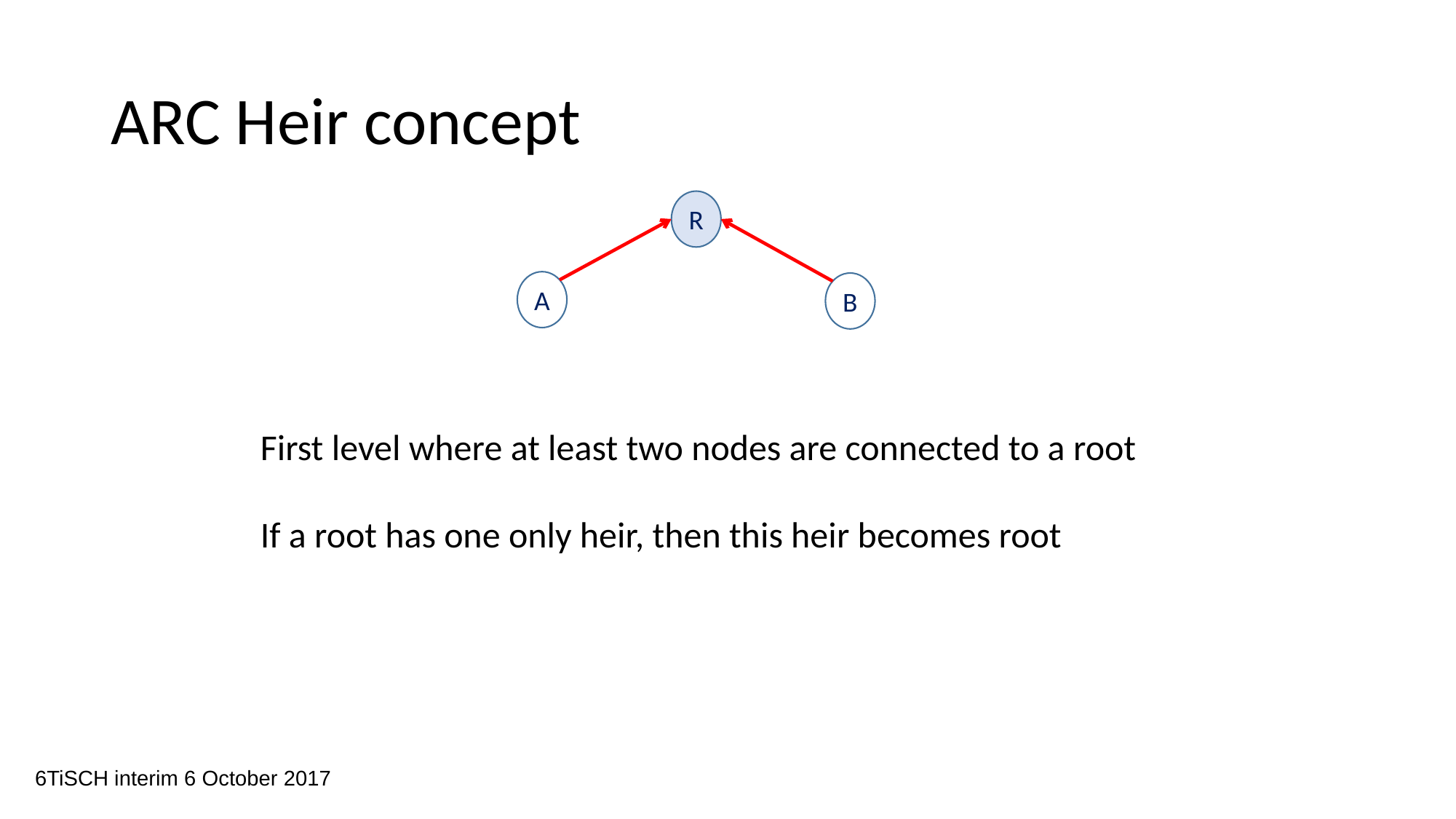

# ARC Heir concept
R
A
B
First level where at least two nodes are connected to a root

If a root has one only heir, then this heir becomes root